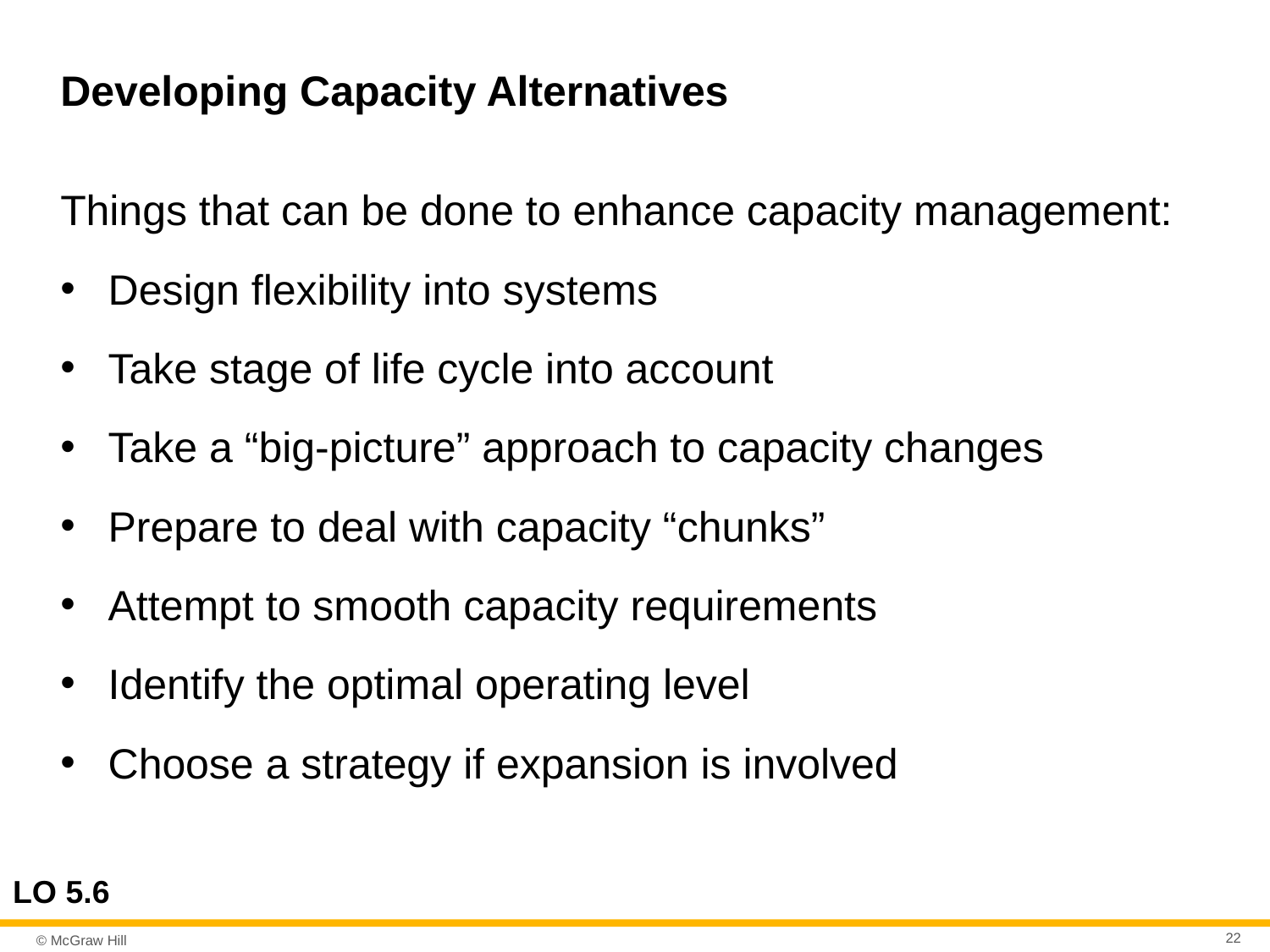

# Developing Capacity Alternatives
Things that can be done to enhance capacity management:
Design flexibility into systems
Take stage of life cycle into account
Take a “big-picture” approach to capacity changes
Prepare to deal with capacity “chunks”
Attempt to smooth capacity requirements
Identify the optimal operating level
Choose a strategy if expansion is involved
LO 5.6